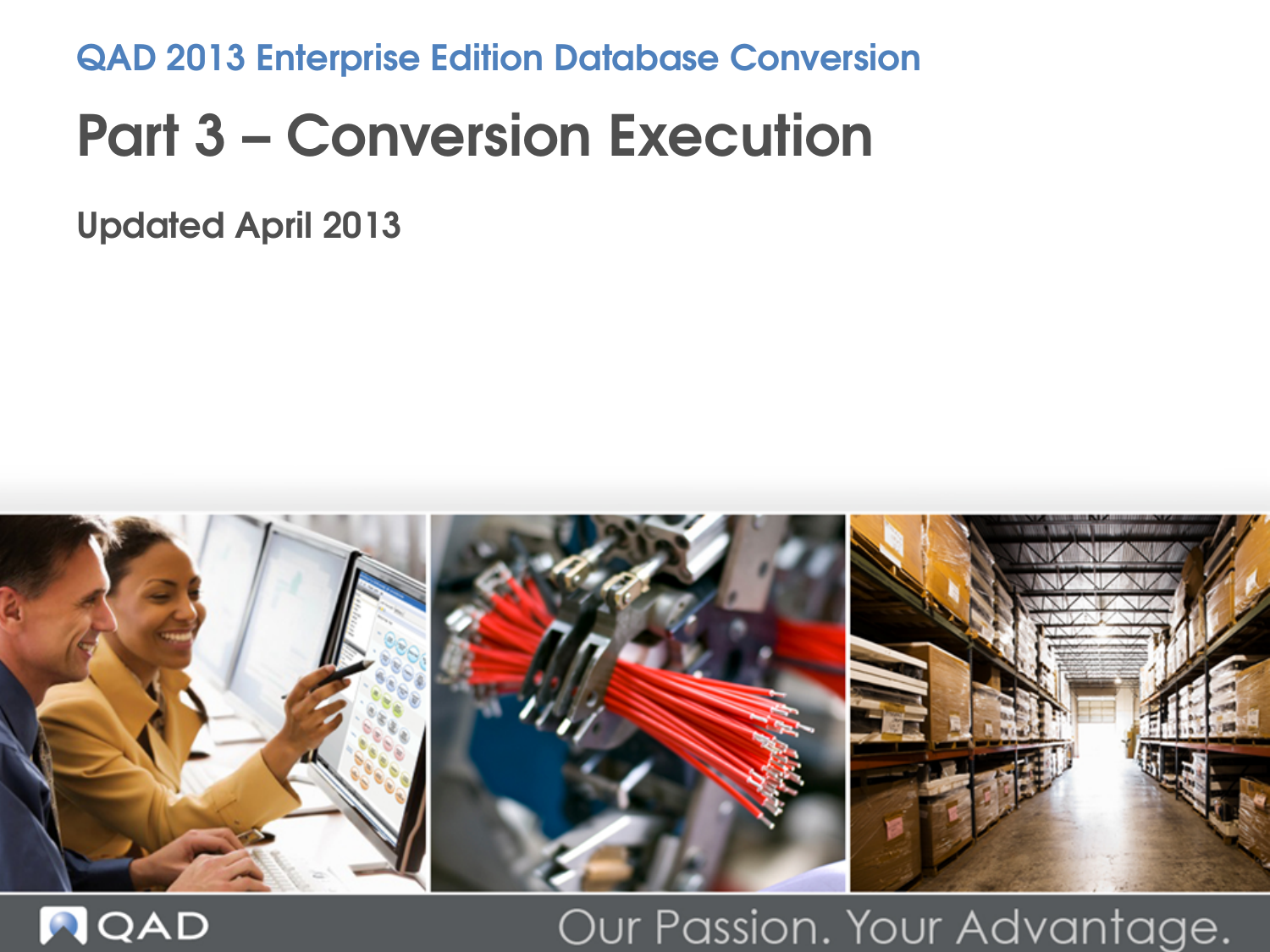

QAD 2013 Enterprise Edition Database Conversion
# Part 3 – Conversion Execution
Updated April 2013